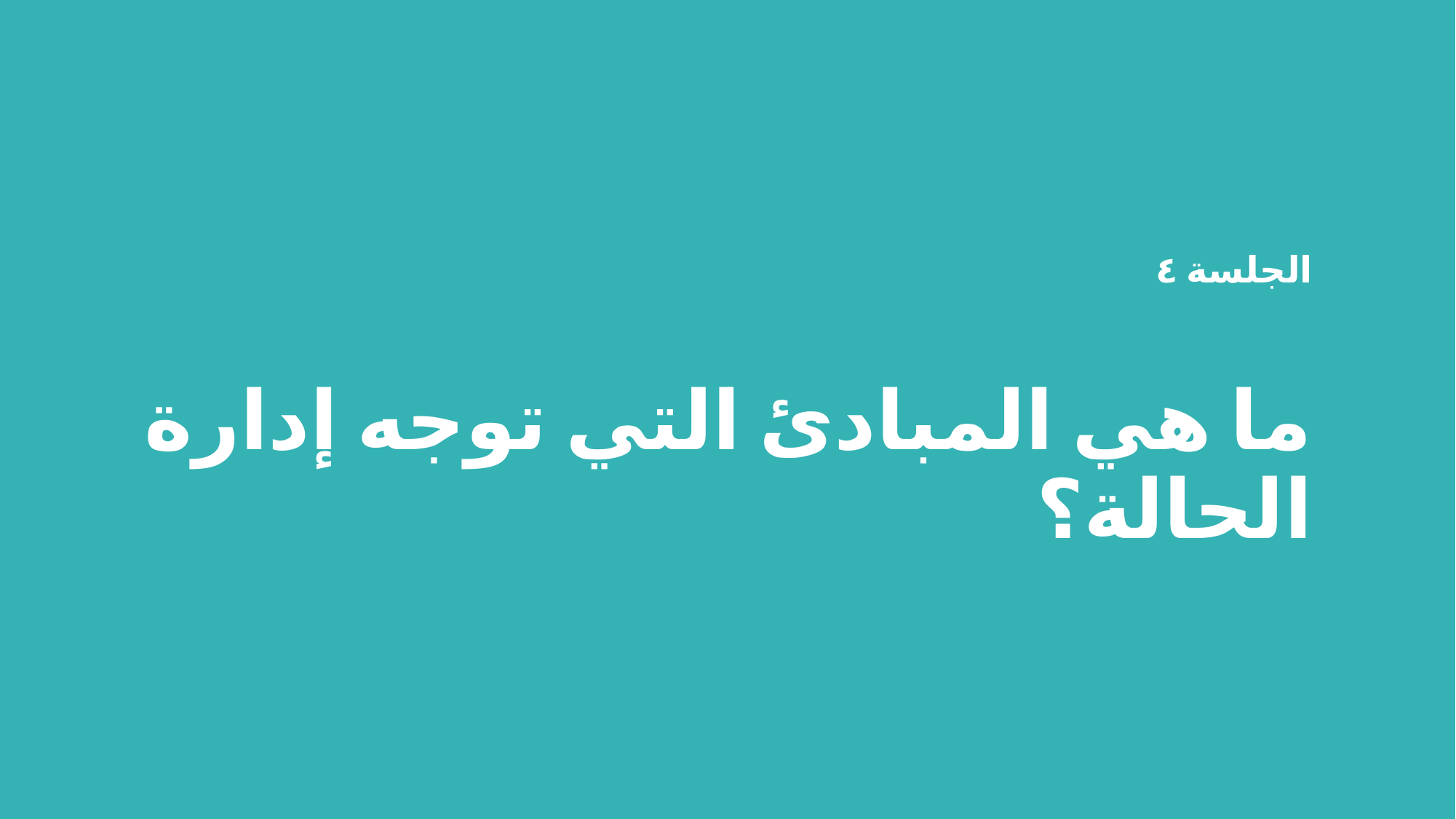

# الجلسة ٤ ما هي المبادئ التي توجه إدارة الحالة؟